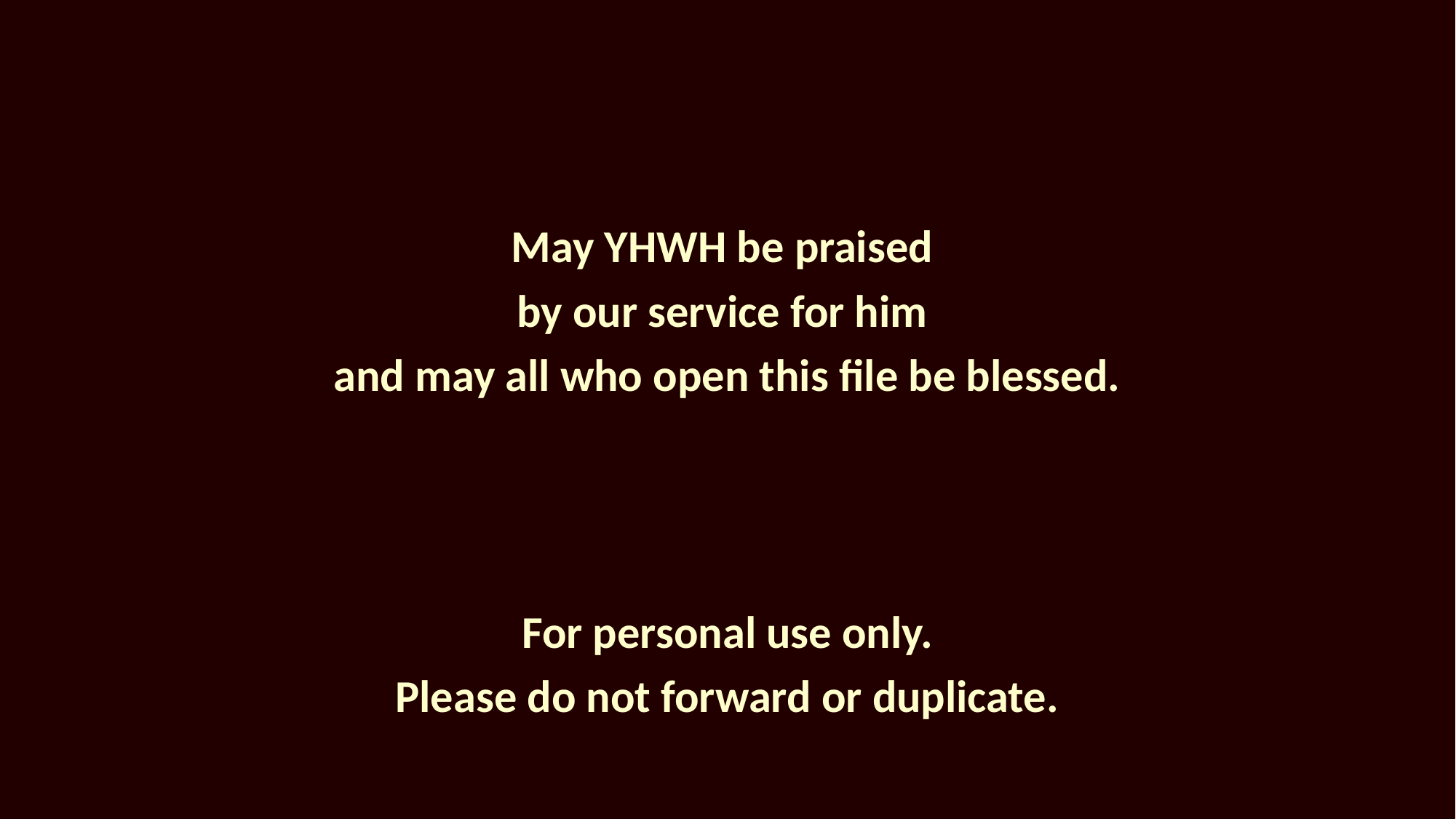

May YHWH be praised
by our service for him
and may all who open this file be blessed.

For personal use only.
Please do not forward or duplicate.